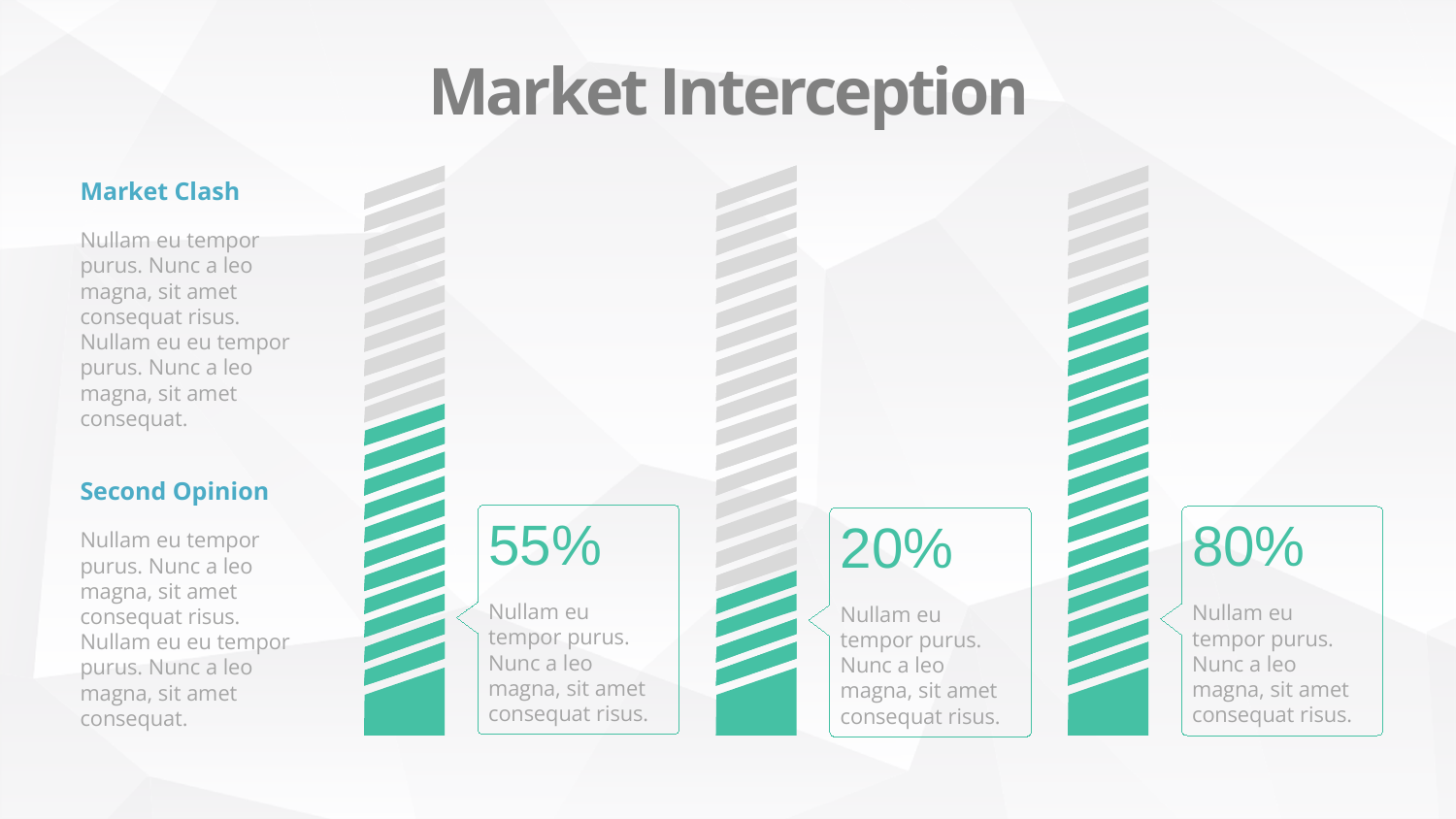

Market Interception

Market Clash

Nullam eu tempor purus. Nunc a leo magna, sit amet consequat risus. Nullam eu eu tempor purus. Nunc a leo magna, sit amet consequat.
Second Opinion

Nullam eu tempor purus. Nunc a leo magna, sit amet consequat risus. Nullam eu eu tempor purus. Nunc a leo magna, sit amet consequat.

55%

Nullam eu tempor purus. Nunc a leo magna, sit amet consequat risus.

80%

Nullam eu tempor purus. Nunc a leo magna, sit amet consequat risus.

20%

Nullam eu tempor purus. Nunc a leo magna, sit amet consequat risus.